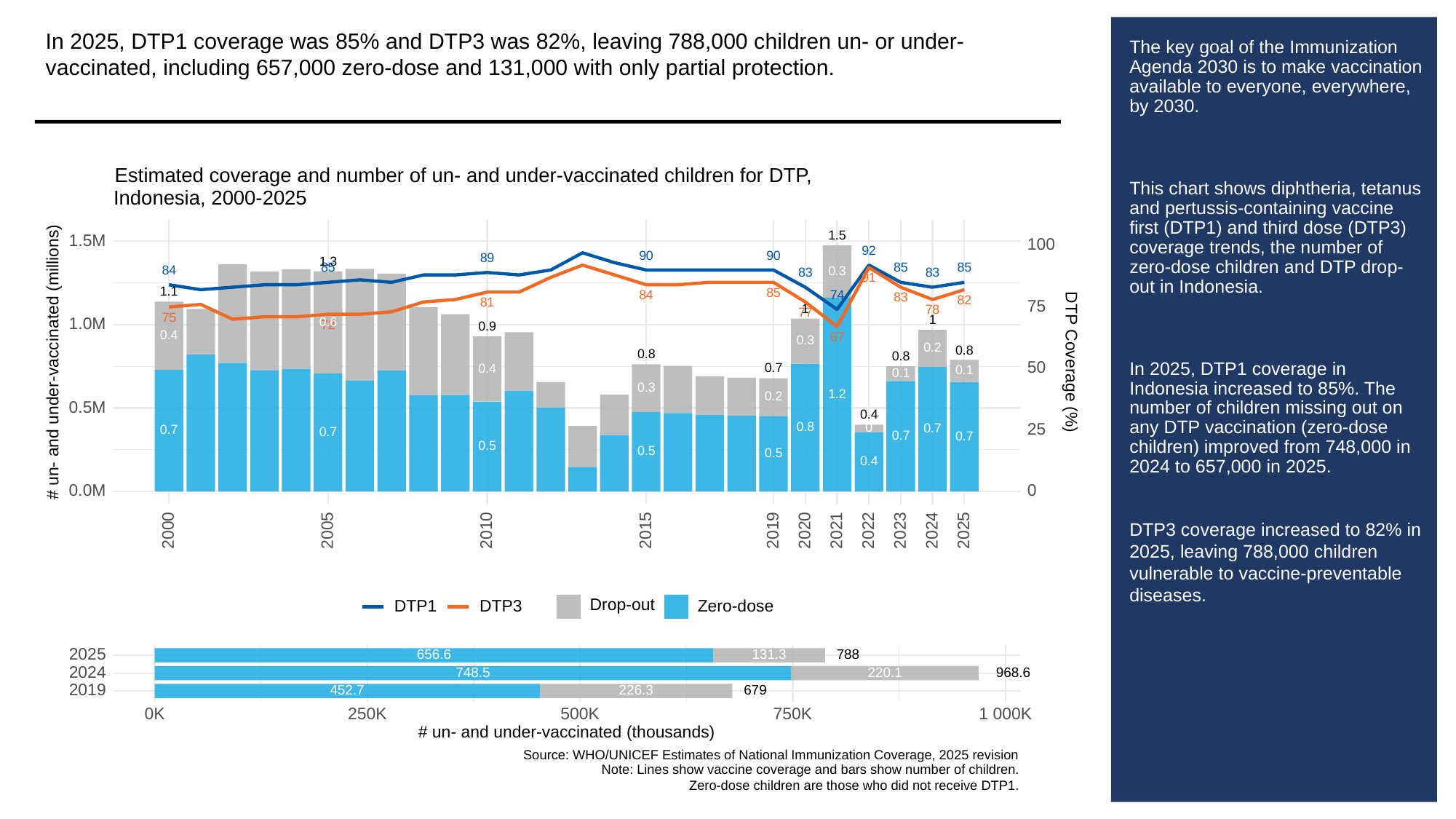

In 2025, DTP1 coverage was 85% and DTP3 was 82%, leaving 788,000 children un- or under-vaccinated, including 657,000 zero-dose and 131,000 with only partial protection.
# The key goal of the Immunization Agenda 2030 is to make vaccination available to everyone, everywhere, by 2030.

This chart shows diphtheria, tetanus and pertussis-containing vaccine first (DTP1) and third dose (DTP3) coverage trends, the number of zero-dose children and DTP drop-out in Indonesia.

In 2025, DTP1 coverage in Indonesia increased to 85%. The number of children missing out on any DTP vaccination (zero-dose children) improved from 748,000 in 2024 to 657,000 in 2025.

DTP3 coverage increased to 82% in 2025, leaving 788,000 children vulnerable to vaccine-preventable diseases.

Estimated coverage and number of un- and under-vaccinated children for DTP,
Indonesia, 2000-2025

1.5
1.5M
100

92
90
90

89
1.3
85
85
85

84
0.3
83
83

91

1.1
85
74
84
83
82

81
75

1
78

77

75

1
0.6
1.0M

72
0.9

0.4

67
0.3

0.2
0.8
0.8
0.8
# un- and under-vaccinated (millions)
DTP Coverage (%)

50

0.7
0.4

0.1

0.1

0.3
1.2

0.2

0.5M

0.4

0.8
0
25
0.7

0.7
0.7
0.7
0.7

0.5
0.5
0.5

0.4

0.0M
0

2023
2000
2005
2010
2015
2019
2020
2021
2022
2024
2025

Drop-out
DTP3
Zero-dose
DTP1

2025
131.3
656.6
788

2024
748.5
220.1
968.6

2019
226.3
452.7
679

0K
250K
500K
750K
1 000K
# un- and under-vaccinated (thousands)
Source: WHO/UNICEF Estimates of National Immunization Coverage, 2025 revision
Note: Lines show vaccine coverage and bars show number of children.
Zero-dose children are those who did not receive DTP1.